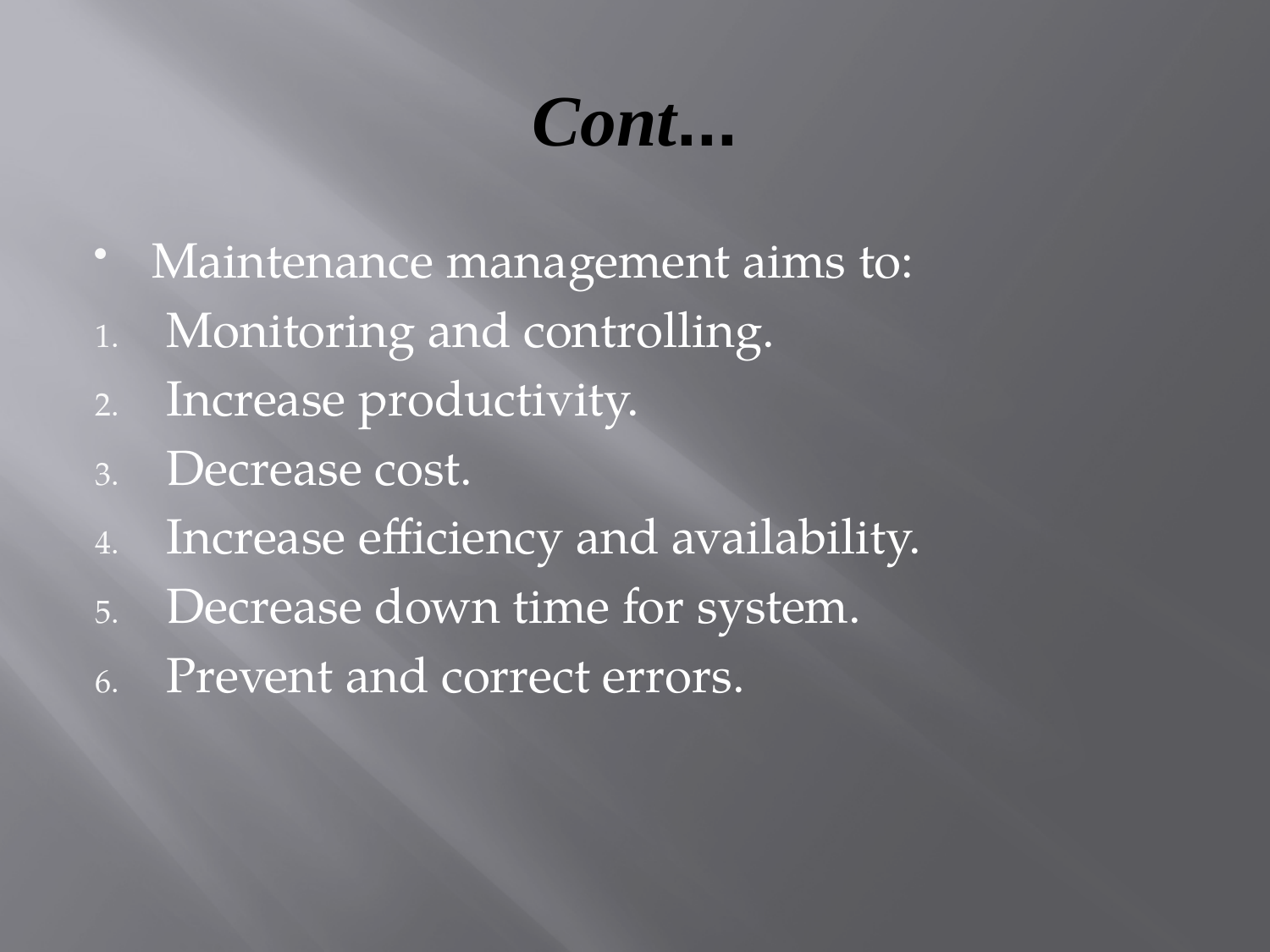

# Cont...
Maintenance management aims to:
Monitoring and controlling.
Increase productivity.
Decrease cost.
Increase efficiency and availability.
Decrease down time for system.
Prevent and correct errors.